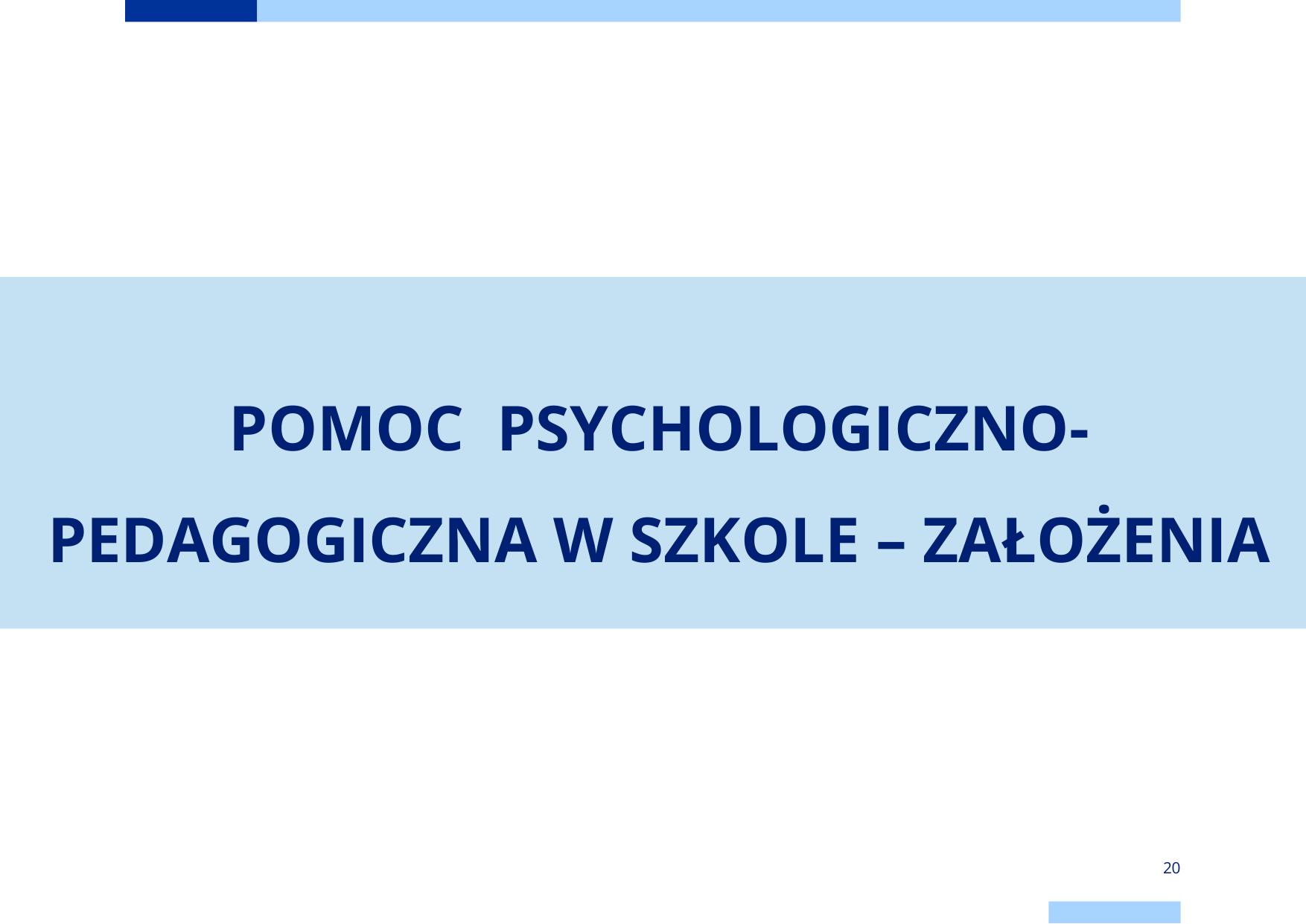

POMOC  PSYCHOLOGICZNO- PEDAGOGICZNA W SZKOLE – ZAŁOŻENIA
20